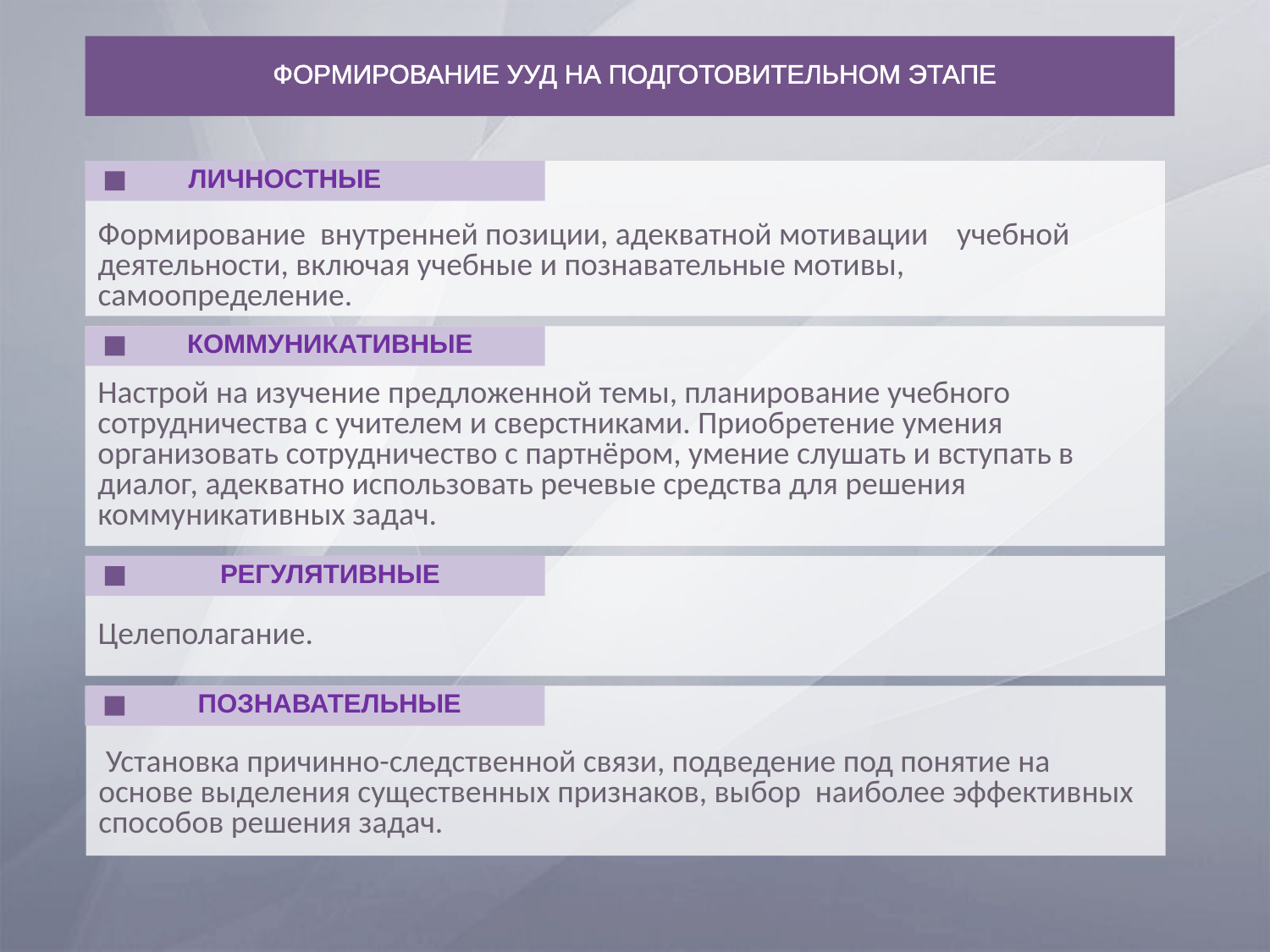

ФОРМИРОВАНИЕ УУД НА ПОДГОТОВИТЕЛЬНОМ ЭТАПЕ
ЛИЧНОСТНЫЕ

Формирование  внутренней позиции, адекватной мотивации    учебной деятельности, включая учебные и познавательные мотивы, самоопределение.

КОММУНИКАТИВНЫЕ

Настрой на изучение предложенной темы, планирование учебного сотрудничества с учителем и сверстниками. Приобретение умения организовать сотрудничество с партнёром, умение слушать и вступать в диалог, адекватно использовать речевые средства для решения коммуникативных задач.

РЕГУЛЯТИВНЫЕ

Целеполагание.

ПОЗНАВАТЕЛЬНЫЕ

 Установка причинно-следственной связи, подведение под понятие на основе выделения существенных признаков, выбор  наиболее эффективных способов решения задач.